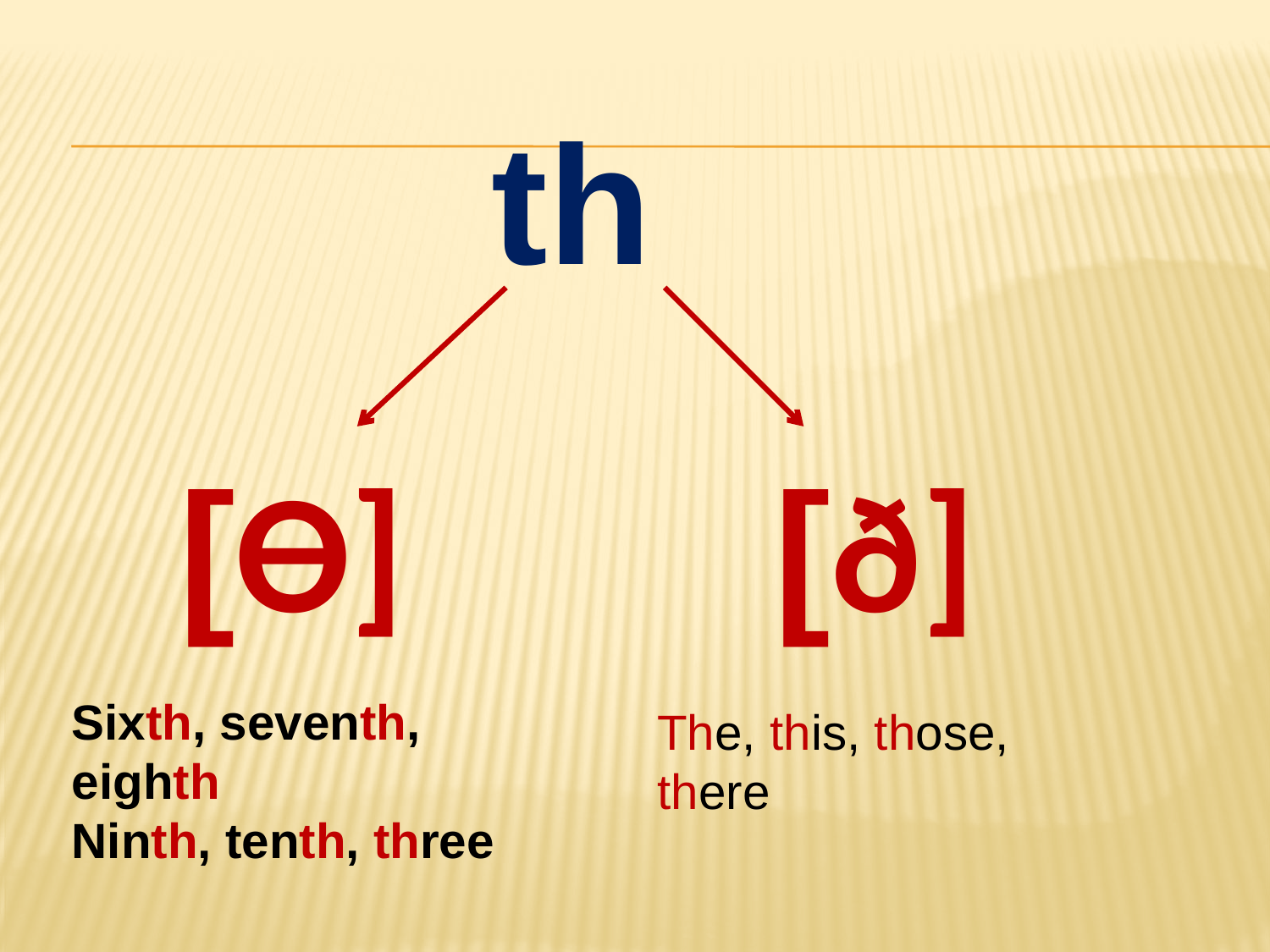

th
[Ɵ]
[ð]
Sixth, seventh, eighth
Ninth, tenth, three
The, this, those, there